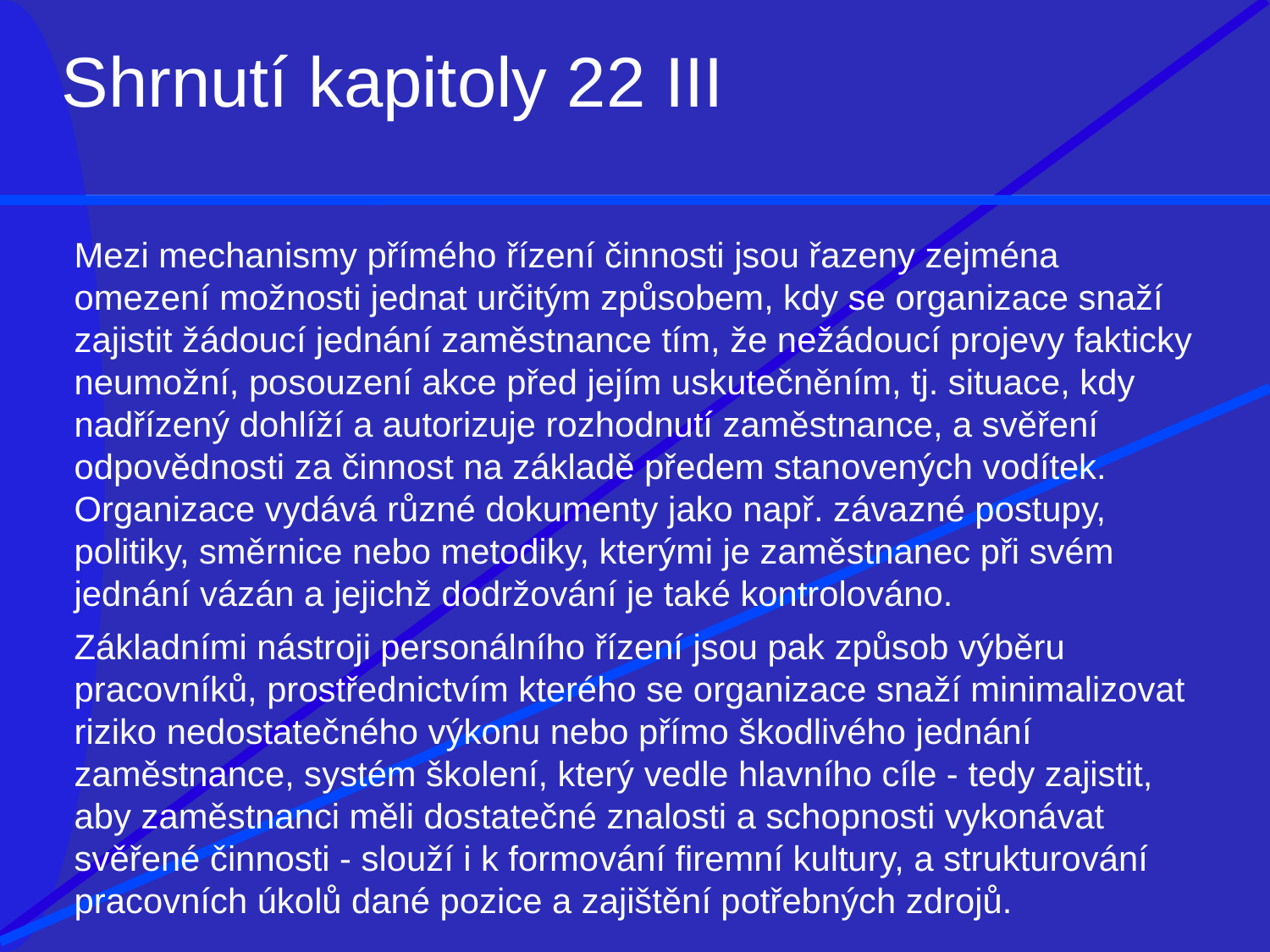

# Shrnutí kapitoly 22 III
Mezi mechanismy přímého řízení činnosti jsou řazeny zejména omezení možnosti jednat určitým způsobem, kdy se organizace snaží zajistit žádoucí jednání zaměstnance tím, že nežádoucí projevy fakticky neumožní, posouzení akce před jejím uskutečněním, tj. situace, kdy nadřízený dohlíží a autorizuje rozhodnutí zaměstnance, a svěření odpovědnosti za činnost na základě předem stanovených vodítek. Organizace vydává různé dokumenty jako např. závazné postupy, politiky, směrnice nebo metodiky, kterými je zaměstnanec při svém jednání vázán a jejichž dodržování je také kontrolováno.
Základními nástroji personálního řízení jsou pak způsob výběru pracovníků, prostřednictvím kterého se organizace snaží minimalizovat riziko nedostatečného výkonu nebo přímo škodlivého jednání zaměstnance, systém školení, který vedle hlavního cíle - tedy zajistit, aby zaměstnanci měli dostatečné znalosti a schopnosti vykonávat svěřené činnosti - slouží i k formování firemní kultury, a strukturování pracovních úkolů dané pozice a zajištění potřebných zdrojů.